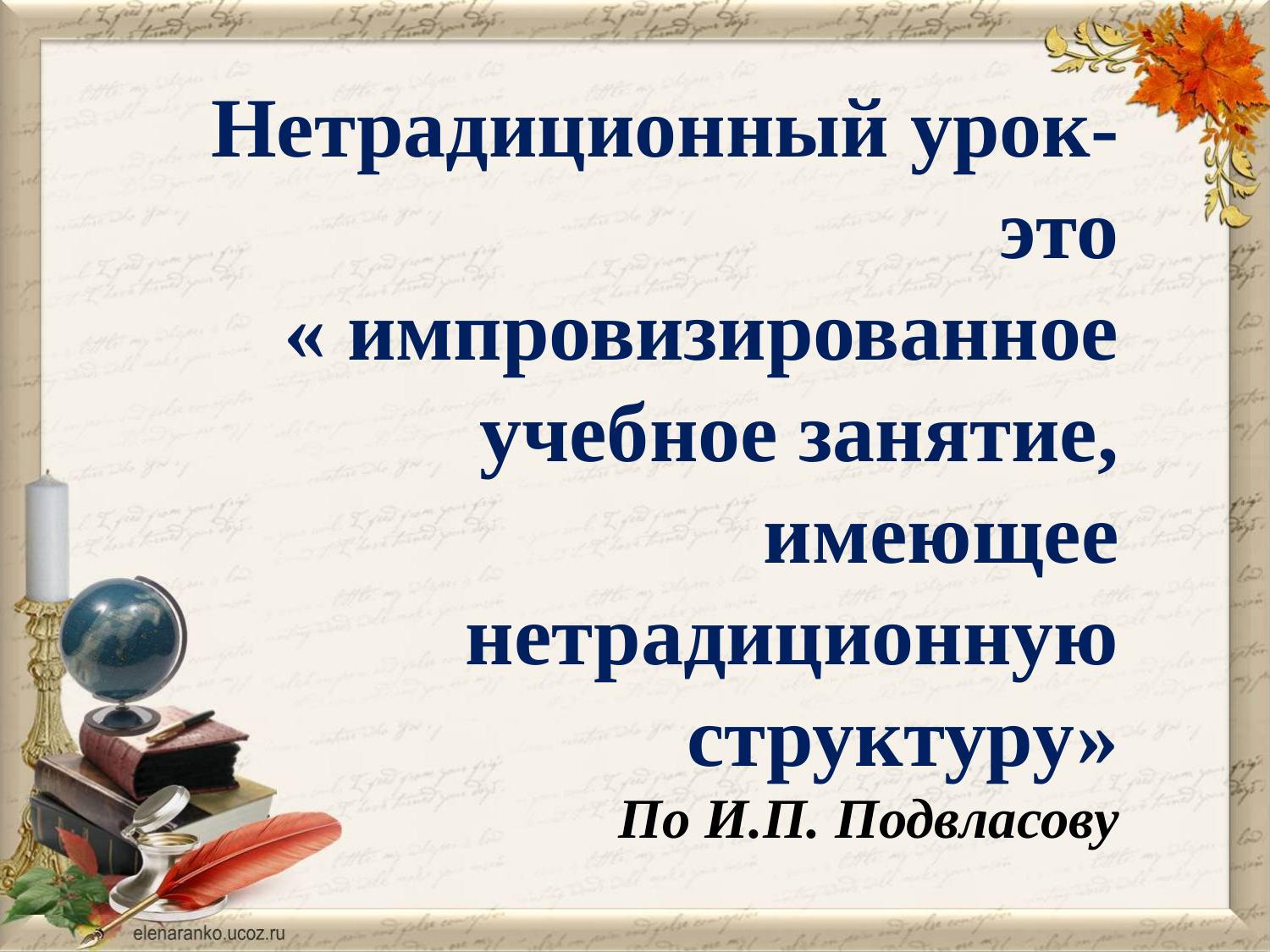

Нетрадиционный урок-это
 « импровизированное учебное занятие, имеющее нетрадиционную структуру»
По И.П. Подвласову